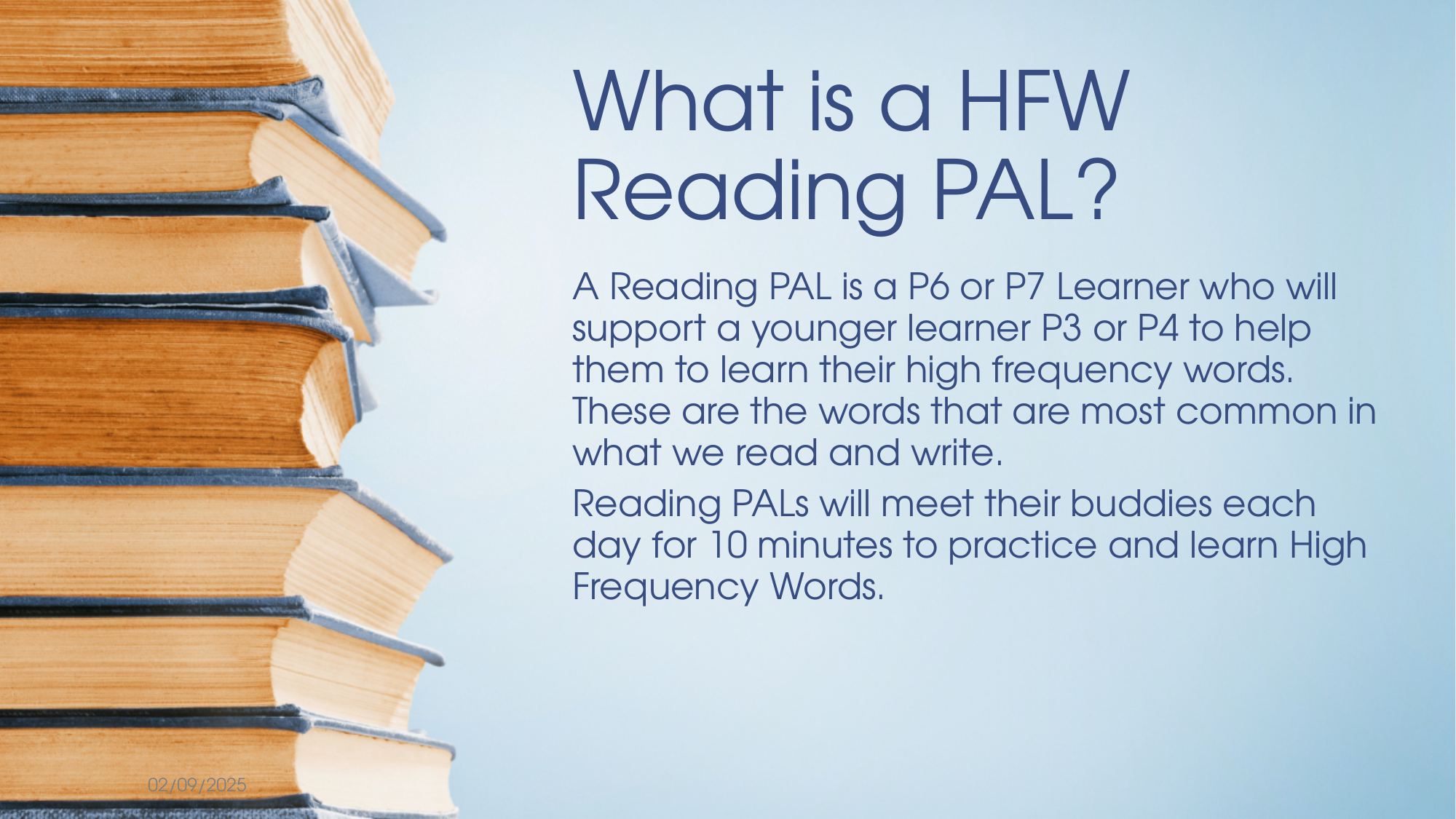

# What is a HFW Reading PAL?
A Reading PAL is a P6 or P7 Learner who will support a younger learner P3 or P4 to help them to learn their high frequency words. These are the words that are most common in what we read and write.
Reading PALs will meet their buddies each day for 10 minutes to practice and learn High Frequency Words.
02/09/2025